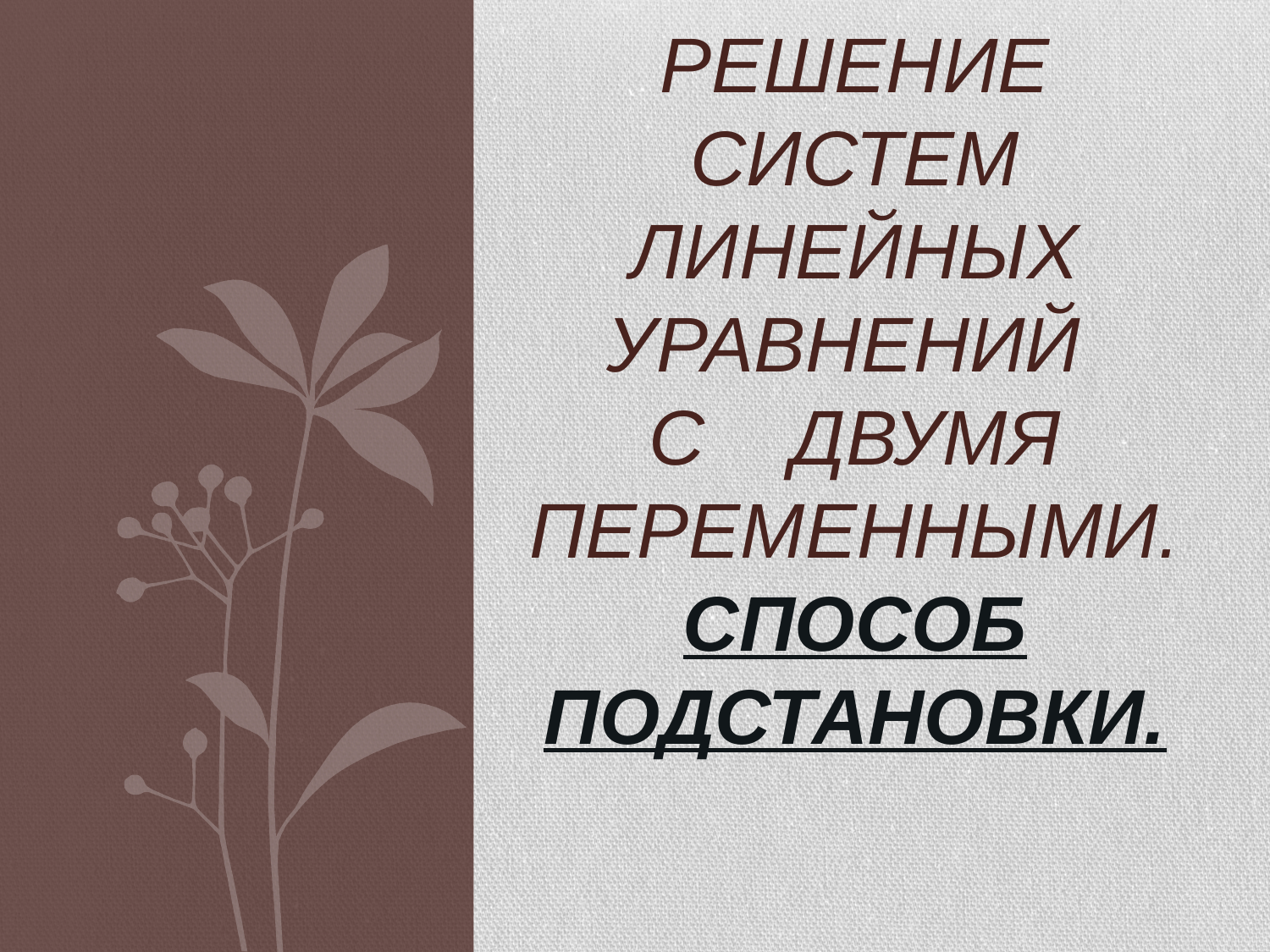

# Решение систем линейных уравнений с    двумя переменными. Способ подстановки.